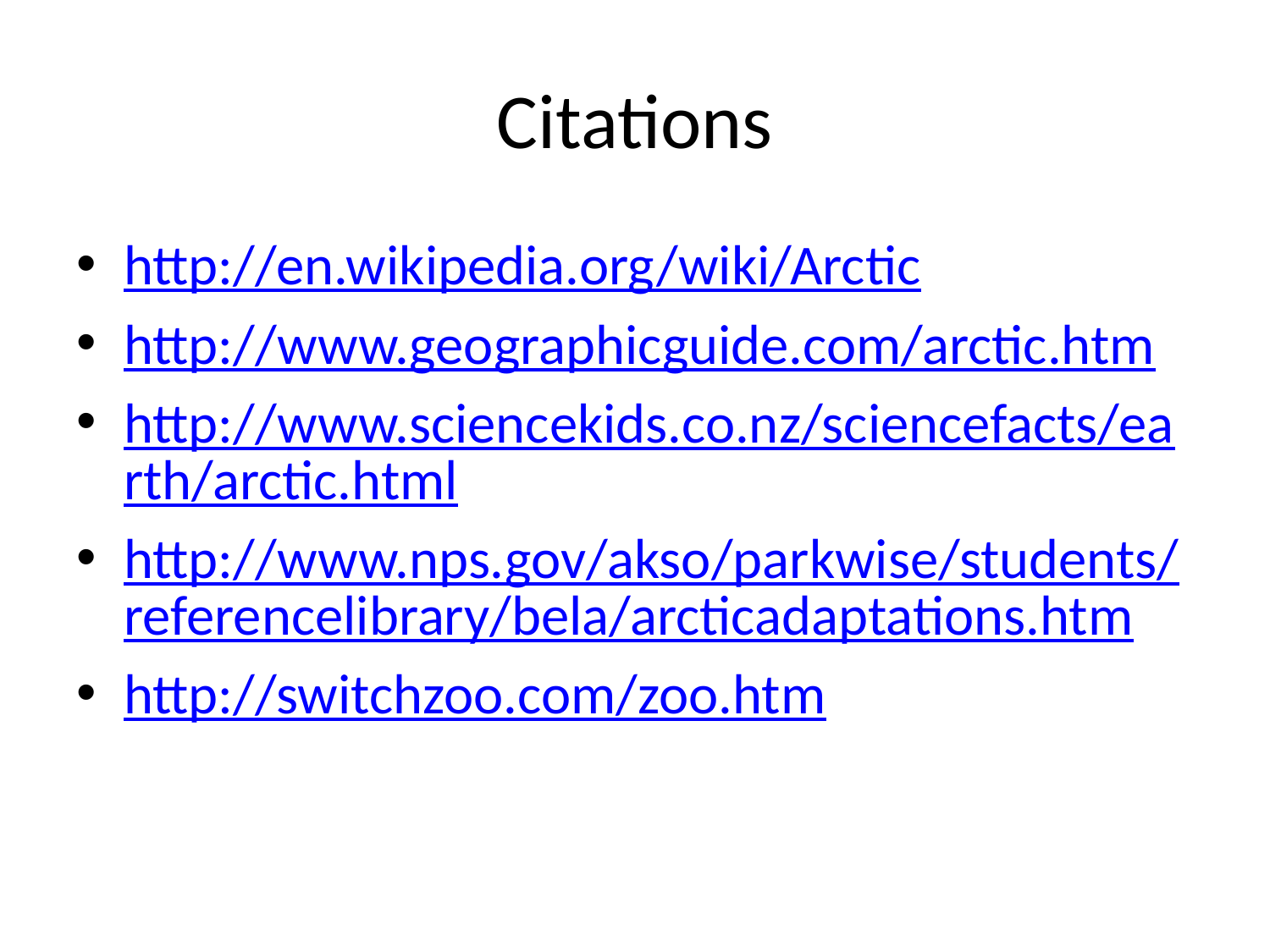

# Citations
http://en.wikipedia.org/wiki/Arctic
http://www.geographicguide.com/arctic.htm
http://www.sciencekids.co.nz/sciencefacts/earth/arctic.html
http://www.nps.gov/akso/parkwise/students/referencelibrary/bela/arcticadaptations.htm
http://switchzoo.com/zoo.htm